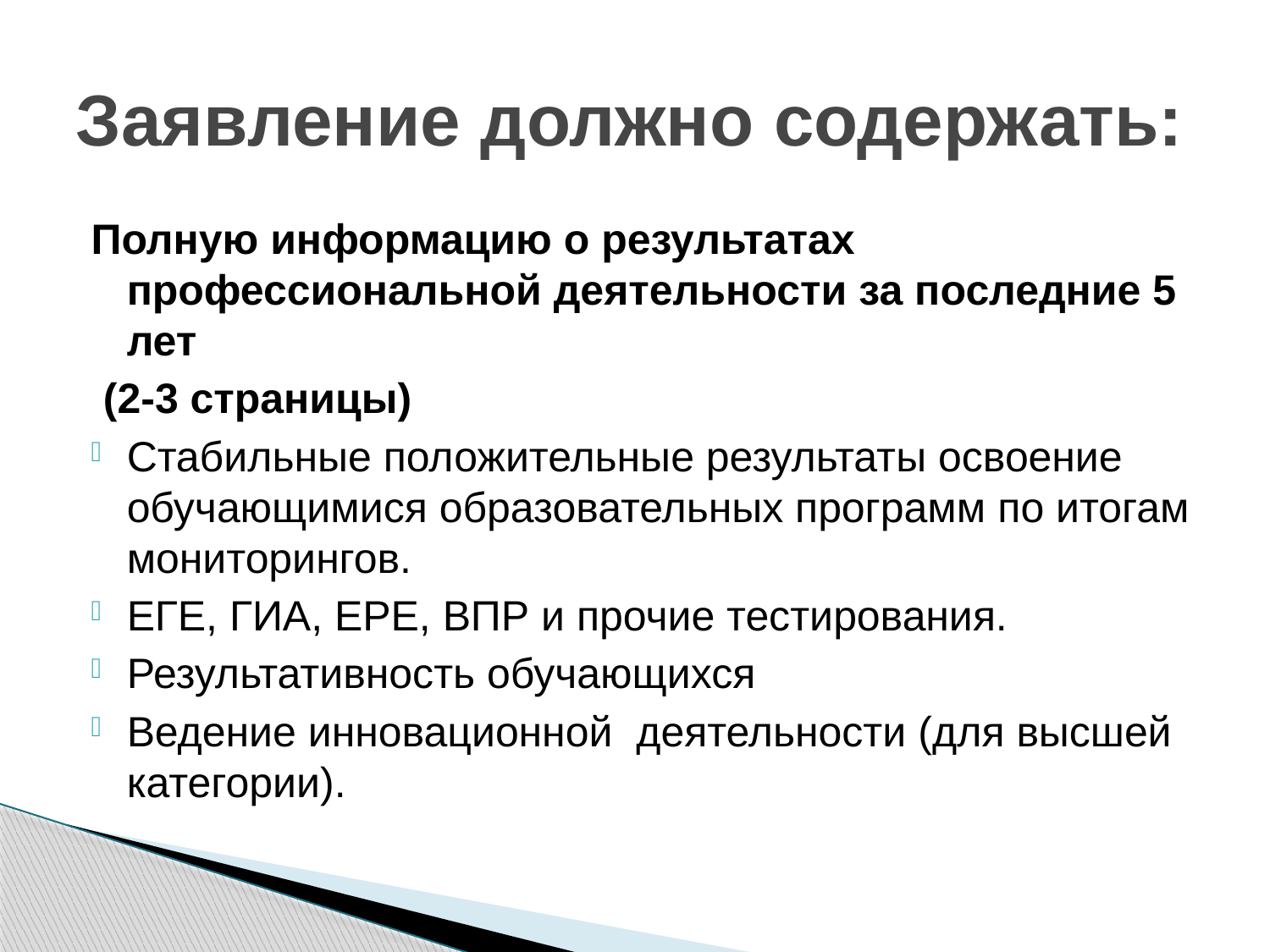

# Заявление должно содержать:
Полную информацию о результатах профессиональной деятельности за последние 5 лет
 (2-3 страницы)
Стабильные положительные результаты освоение обучающимися образовательных программ по итогам мониторингов.
ЕГЕ, ГИА, ЕРЕ, ВПР и прочие тестирования.
Результативность обучающихся
Ведение инновационной  деятельности (для высшей категории).